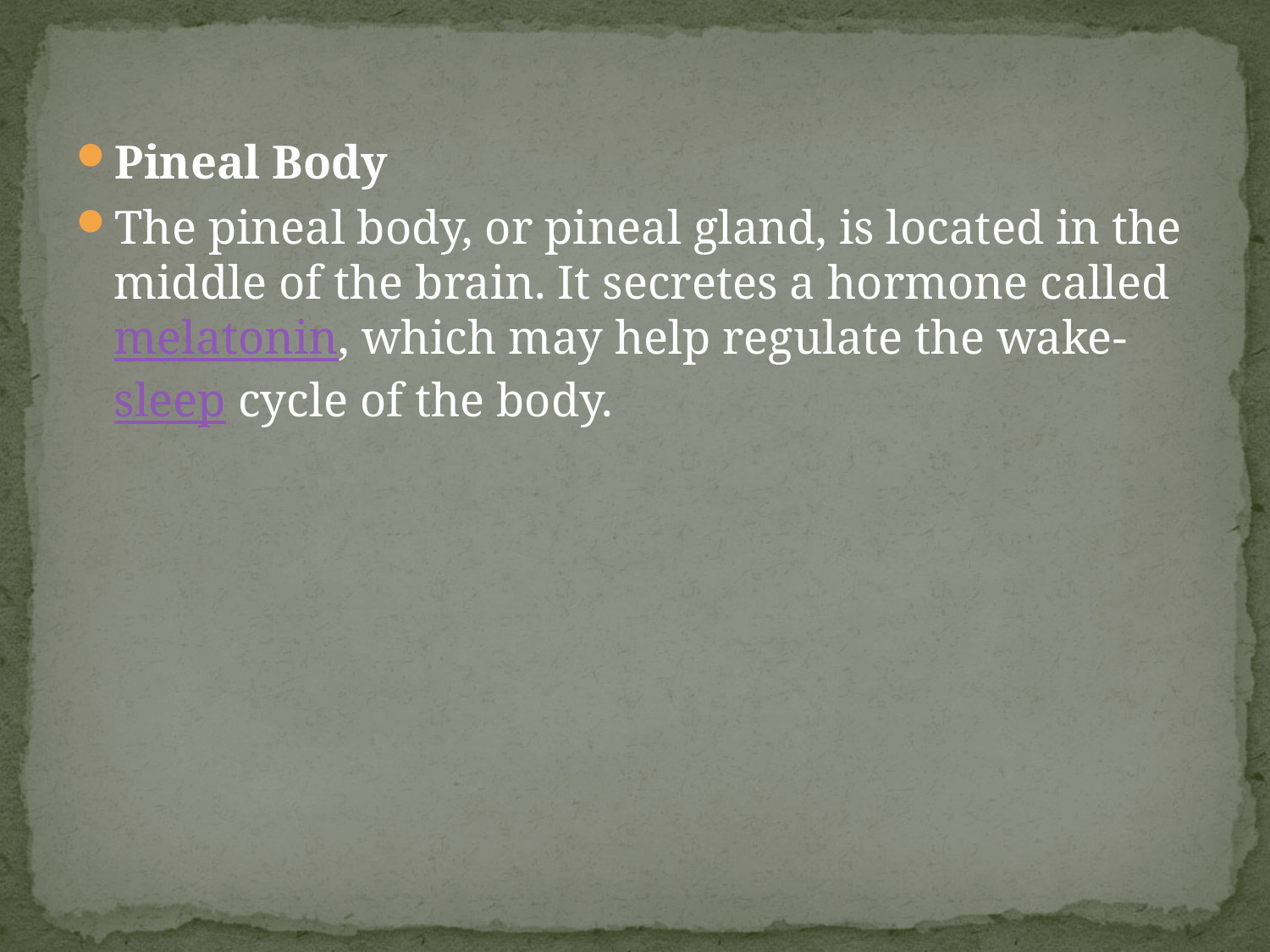

Pineal Body
The pineal body, or pineal gland, is located in the middle of the brain. It secretes a hormone called melatonin, which may help regulate the wake-sleep cycle of the body.